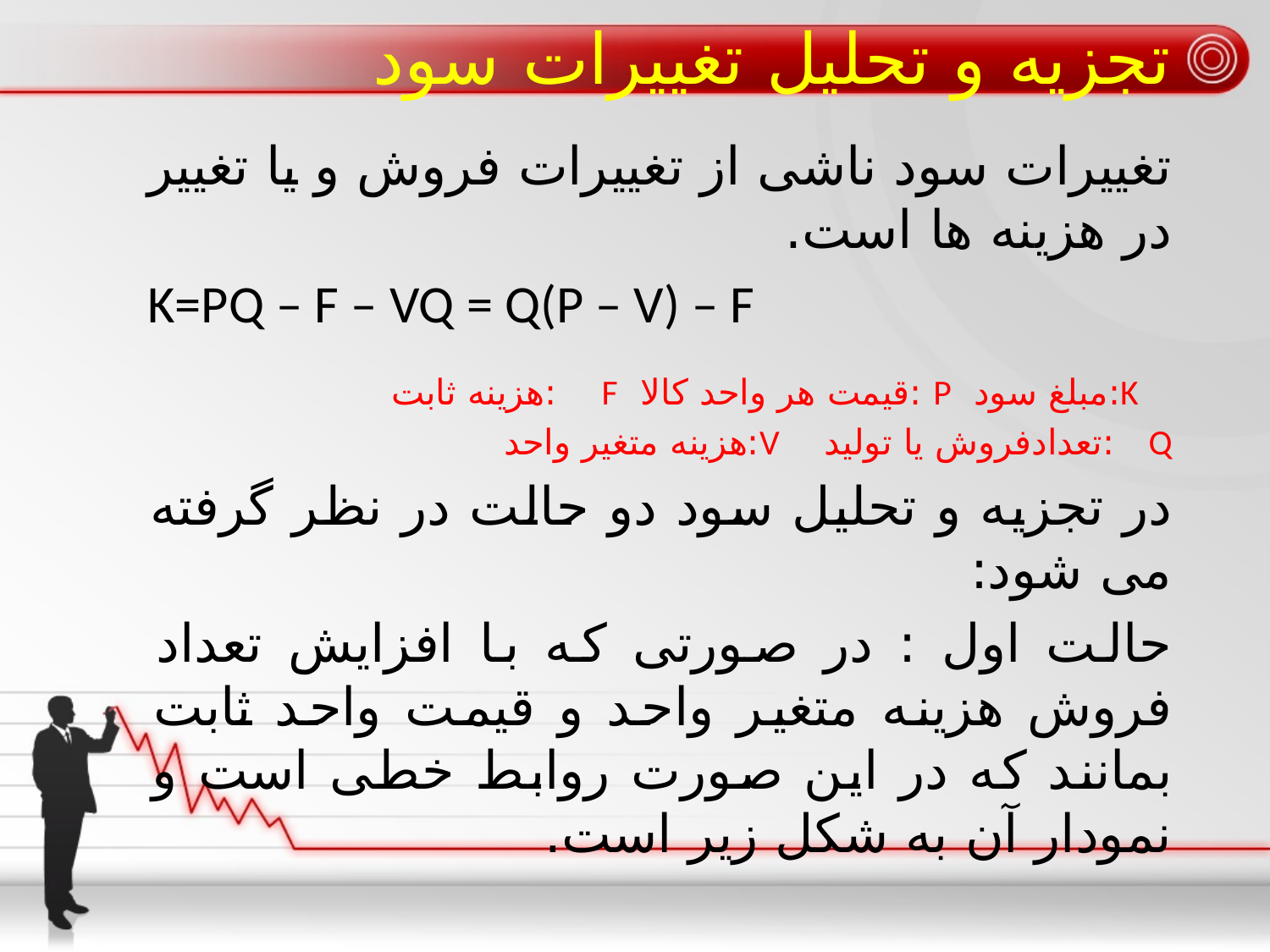

# تجزیه و تحلیل تغییرات سود
تغییرات سود ناشی از تغییرات فروش و یا تغییر در هزینه ها است.
K=PQ – F – VQ = Q(P – V) – F

   K:مبلغ سود  P :قیمت هر واحد کالا  F    :هزینه ثابت
Q   :تعدادفروش یا تولید    V:هزینه متغیر واحد
در تجزیه و تحلیل سود دو حالت در نظر گرفته می شود:
حالت اول : در صورتی که با افزایش تعداد فروش هزینه متغیر واحد و قیمت واحد ثابت بمانند که در این صورت روابط خطی است و نمودار آن به شکل زیر است.